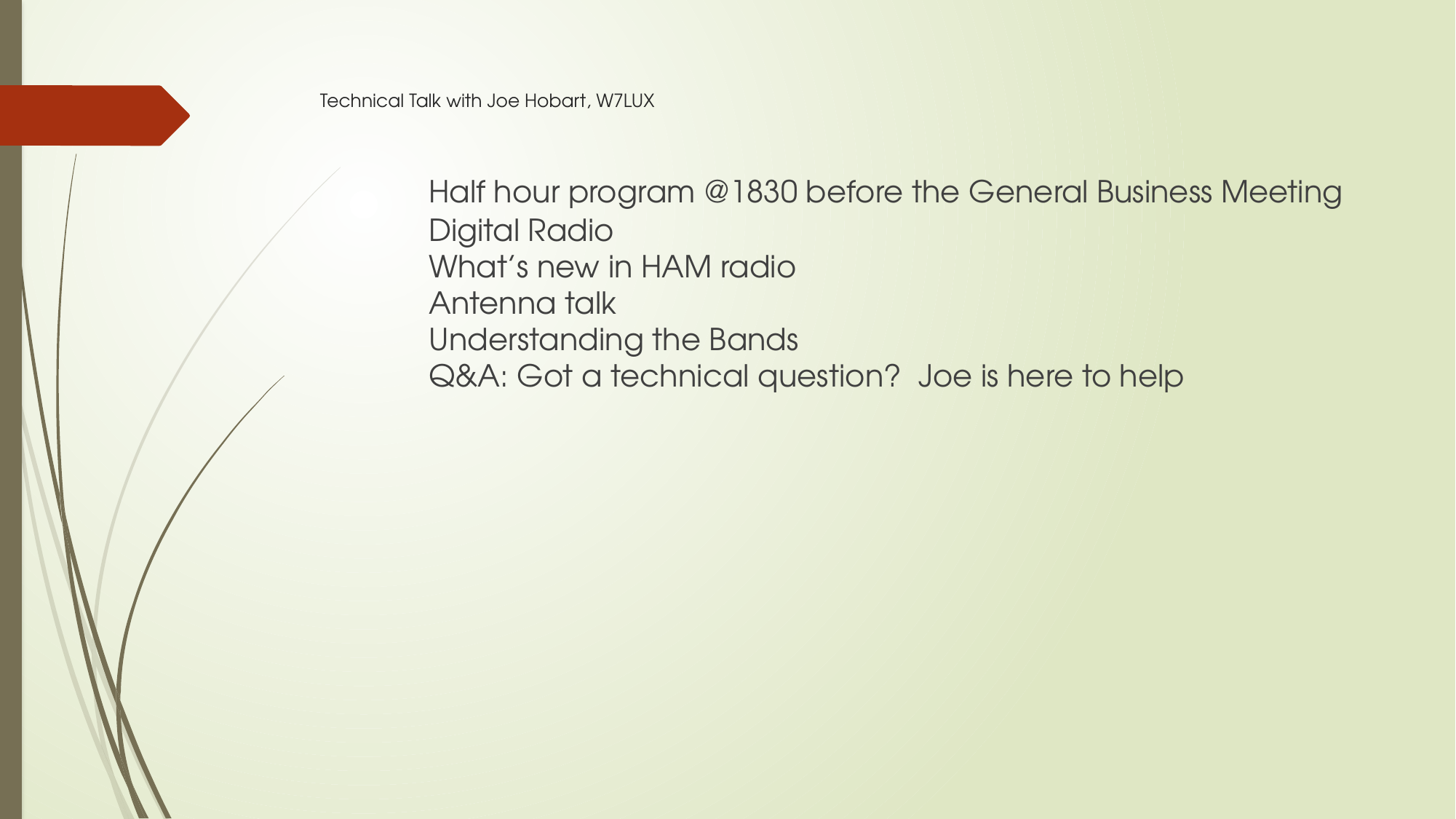

# Technical Talk with Joe Hobart, W7LUX
	Half hour program @1830 before the General Business Meeting
	Digital Radio
	What’s new in HAM radio
	Antenna talk
	Understanding the Bands
	Q&A: Got a technical question?  Joe is here to help